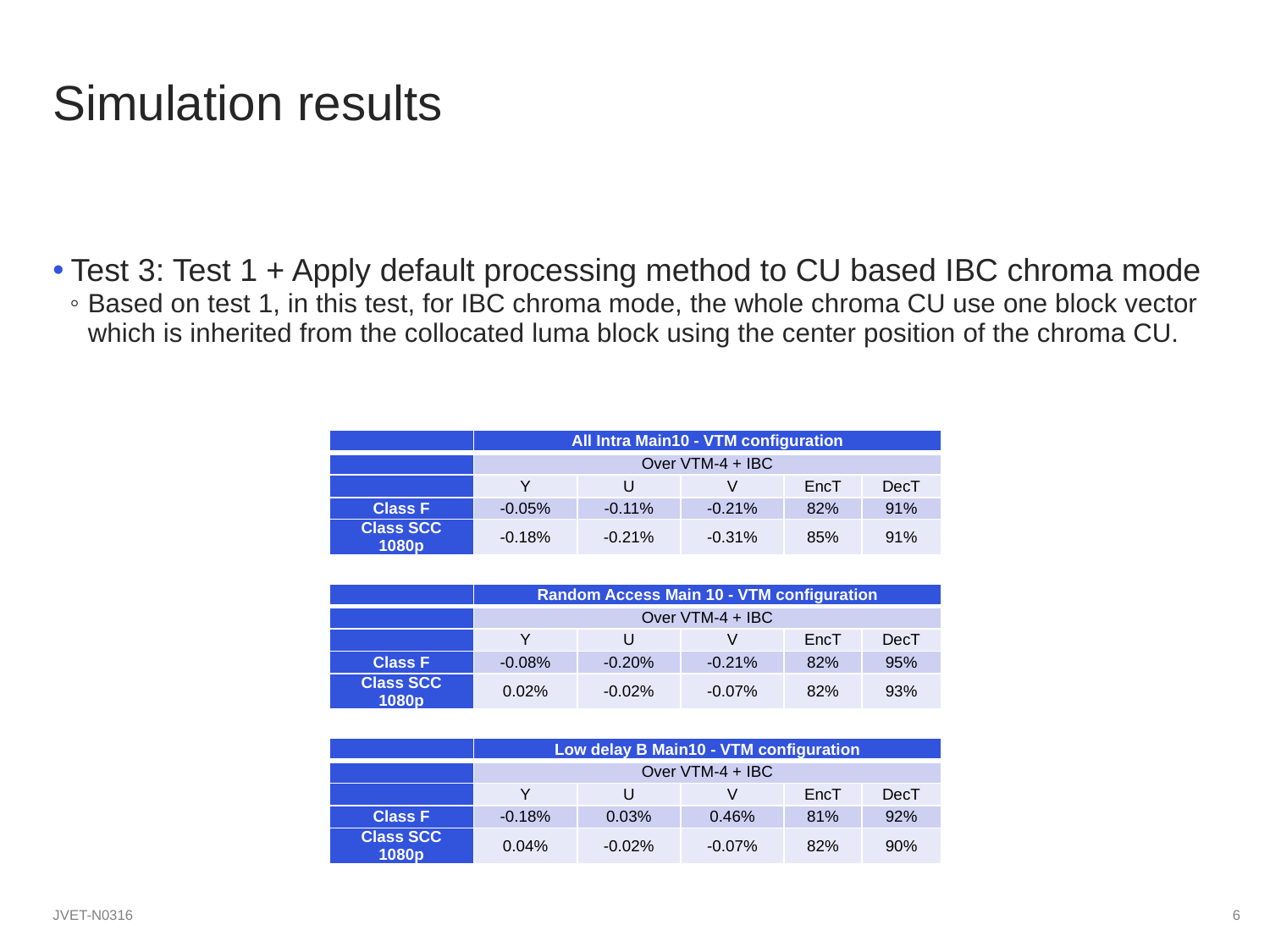

# Simulation results
Test 3: Test 1 + Apply default processing method to CU based IBC chroma mode
Based on test 1, in this test, for IBC chroma mode, the whole chroma CU use one block vector which is inherited from the collocated luma block using the center position of the chroma CU.
|  | All Intra Main10 - VTM configuration |  |  |  |  |
| --- | --- | --- | --- | --- | --- |
|  | Over VTM-4 + IBC |  |  |  |  |
|  | Y | U | V | EncT | DecT |
| Class F | -0.05% | -0.11% | -0.21% | 82% | 91% |
| Class SCC 1080p | -0.18% | -0.21% | -0.31% | 85% | 91% |
|  | Random Access Main 10 - VTM configuration |  |  |  |  |
| --- | --- | --- | --- | --- | --- |
|  | Over VTM-4 + IBC |  |  |  |  |
|  | Y | U | V | EncT | DecT |
| Class F | -0.08% | -0.20% | -0.21% | 82% | 95% |
| Class SCC 1080p | 0.02% | -0.02% | -0.07% | 82% | 93% |
|  | Low delay B Main10 - VTM configuration |  |  |  |  |
| --- | --- | --- | --- | --- | --- |
|  | Over VTM-4 + IBC |  |  |  |  |
|  | Y | U | V | EncT | DecT |
| Class F | -0.18% | 0.03% | 0.46% | 81% | 92% |
| Class SCC 1080p | 0.04% | -0.02% | -0.07% | 82% | 90% |
JVET-N0316